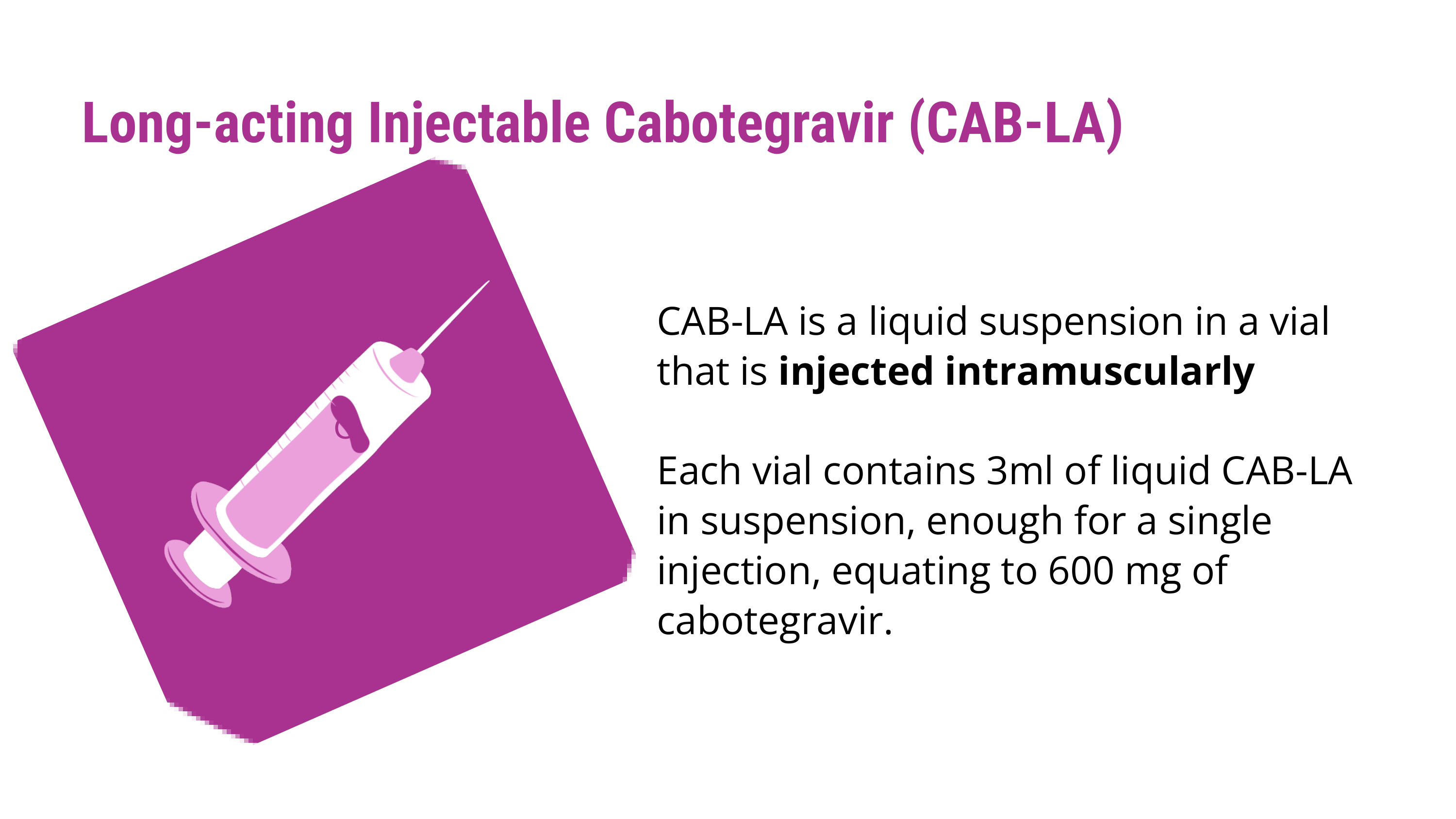

Long-acting Injectable Cabotegravir (CAB-LA)

C
CAB-LA is a liquid suspension in a vial that is injected intramuscularly

Each vial contains 3ml of liquid CAB-LA in suspension, enough for a single injection, equating to 600 mg of cabotegravir.